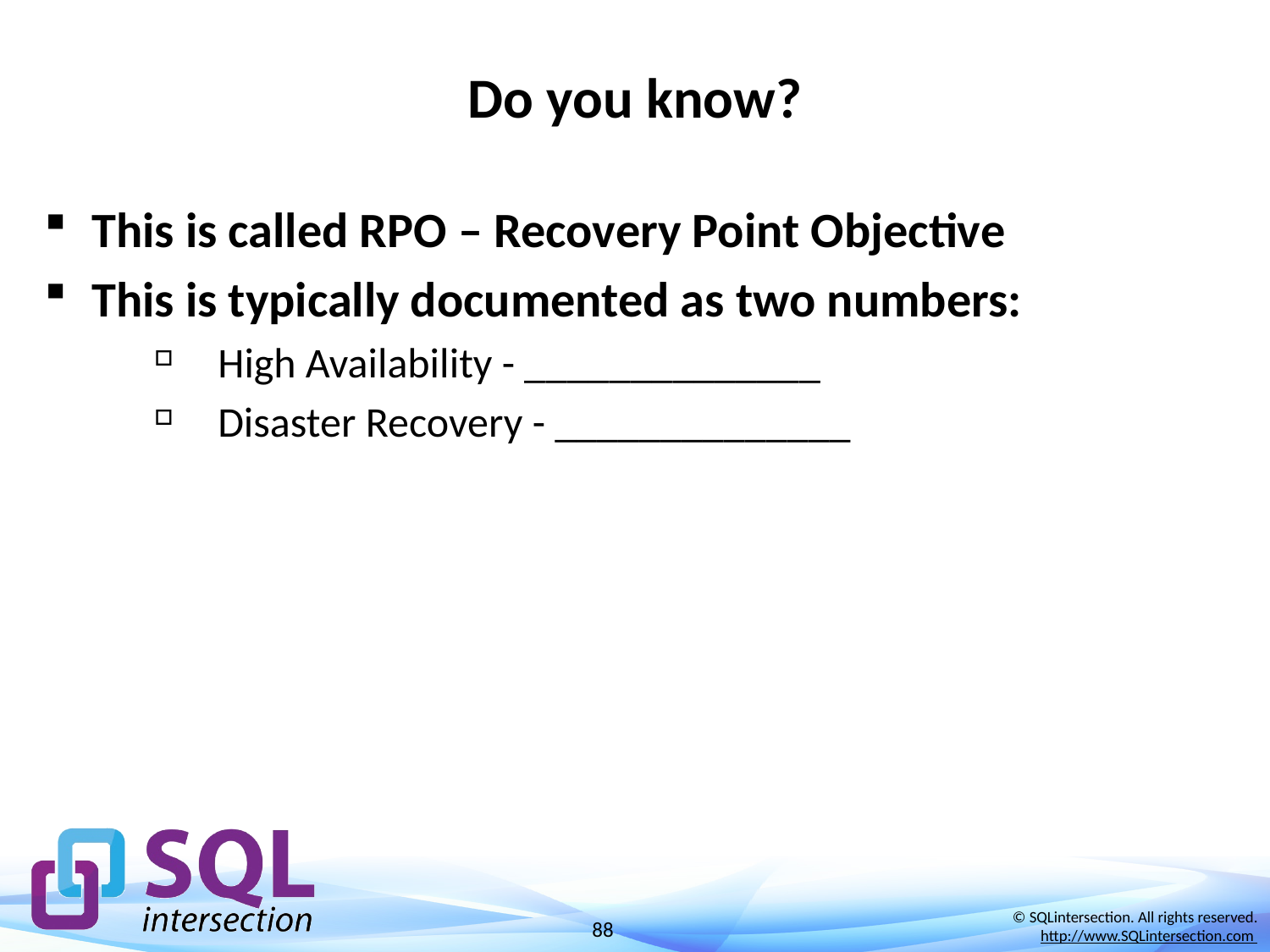

# Do you know?
This is called RPO – Recovery Point Objective
This is typically documented as two numbers:
High Availability - ______________
Disaster Recovery - ______________